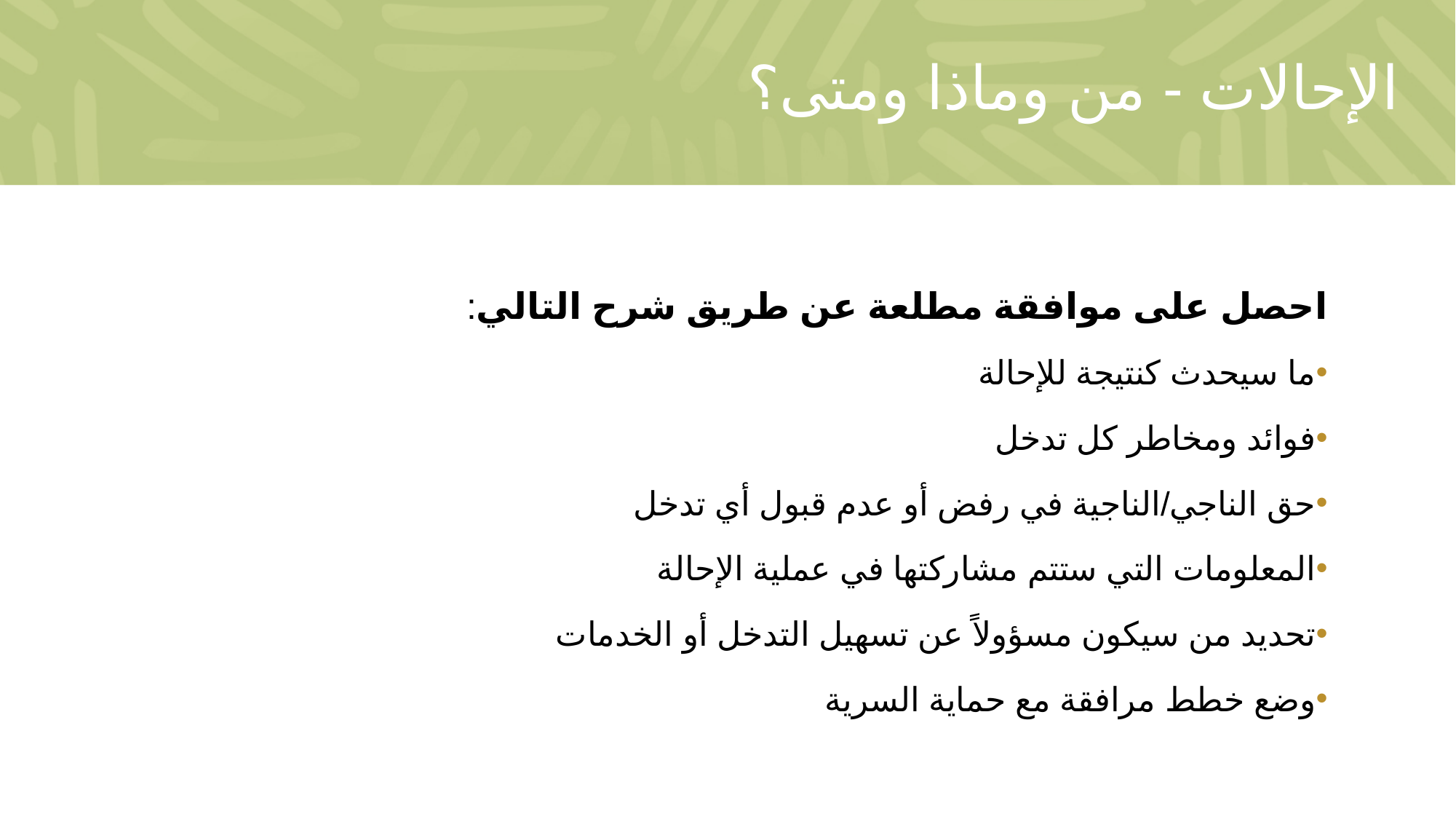

# الإحالات - من وماذا ومتى؟
احصل على موافقة مطلعة عن طريق شرح التالي:
ما سيحدث كنتيجة للإحالة
فوائد ومخاطر كل تدخل
حق الناجي/الناجية في رفض أو عدم قبول أي تدخل
المعلومات التي ستتم مشاركتها في عملية الإحالة
تحديد من سيكون مسؤولاً عن تسهيل التدخل أو الخدمات
وضع خطط مرافقة مع حماية السرية